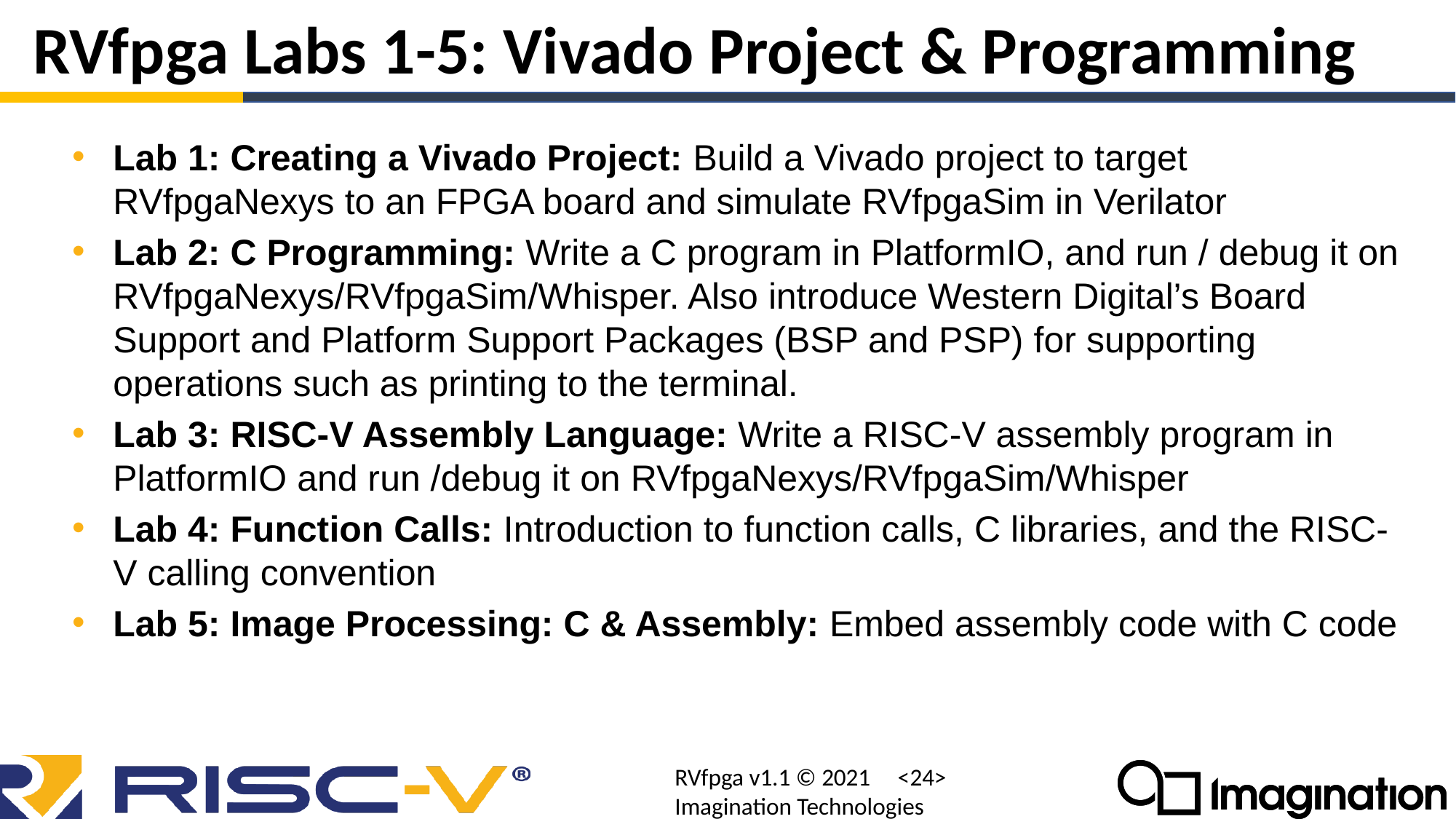

# RVfpga Labs 1-5: Vivado Project & Programming

Lab 1: Creating a Vivado Project: Build a Vivado project to target RVfpgaNexys to an FPGA board and simulate RVfpgaSim in Verilator
Lab 2: C Programming: Write a C program in PlatformIO, and run / debug it on RVfpgaNexys/RVfpgaSim/Whisper. Also introduce Western Digital’s Board Support and Platform Support Packages (BSP and PSP) for supporting operations such as printing to the terminal.
Lab 3: RISC-V Assembly Language: Write a RISC-V assembly program in PlatformIO and run /debug it on RVfpgaNexys/RVfpgaSim/Whisper
Lab 4: Function Calls: Introduction to function calls, C libraries, and the RISC-V calling convention
Lab 5: Image Processing: C & Assembly: Embed assembly code with C code